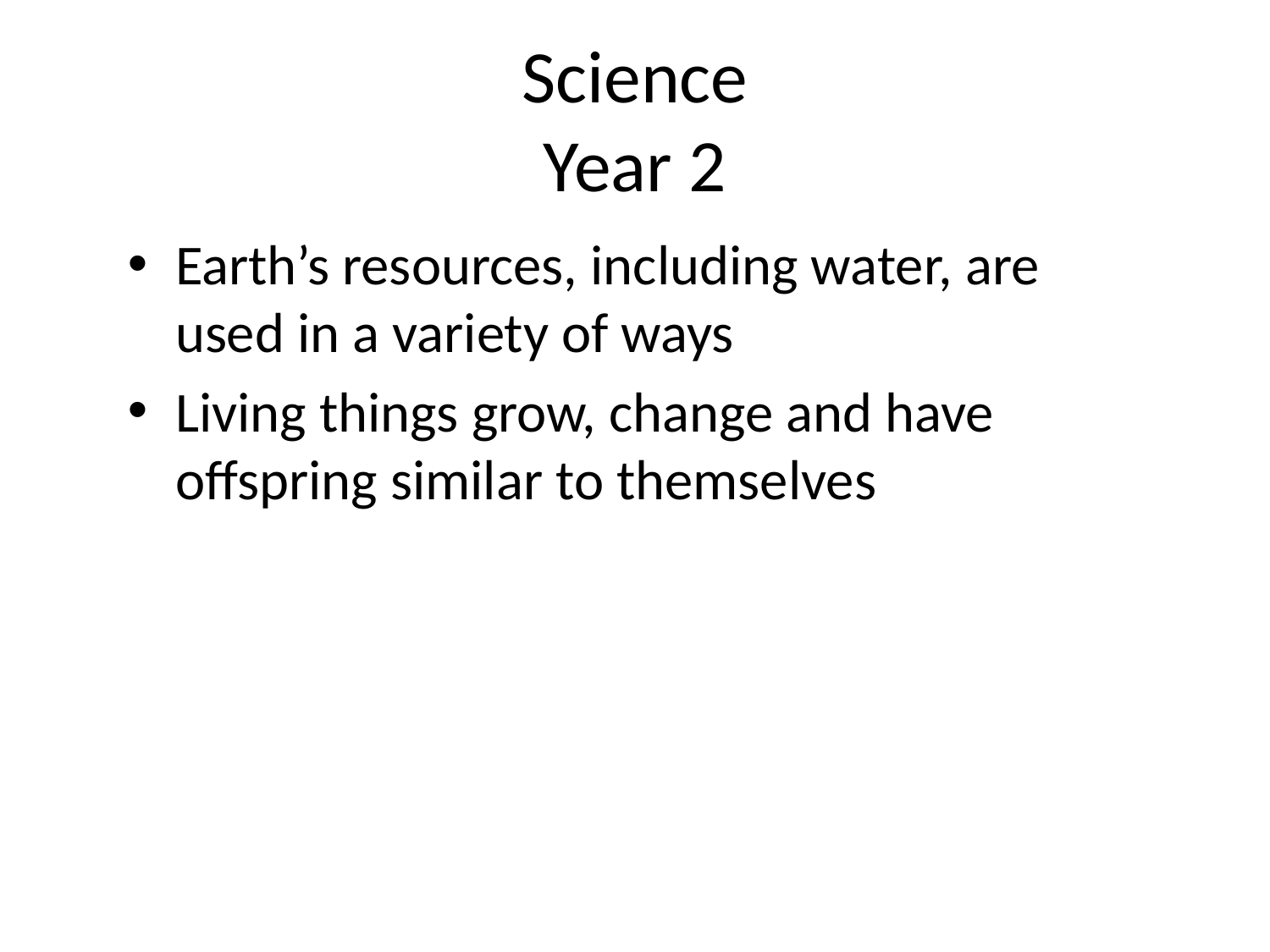

# Science Year 2
Earth’s resources, including water, are used in a variety of ways
Living things grow, change and have offspring similar to themselves